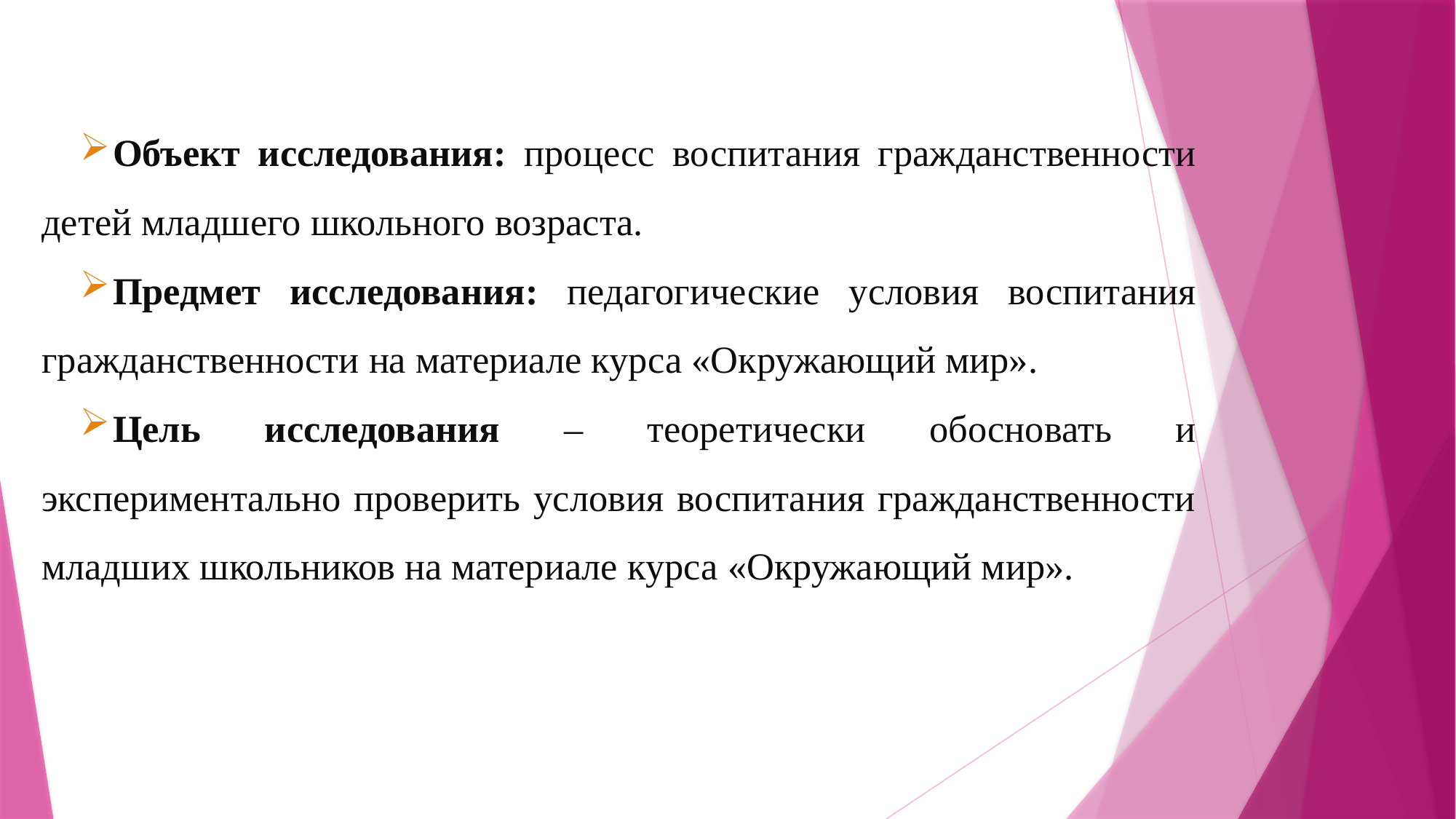

Объект исследования: процесс воспитания гражданственности детей младшего школьного возраста.
Предмет исследования: педагогические условия воспитания гражданственности на материале курса «Окружающий мир».
Цель исследования – теоретически обосновать и экспериментально проверить условия воспитания гражданственности младших школьников на материале курса «Окружающий мир».